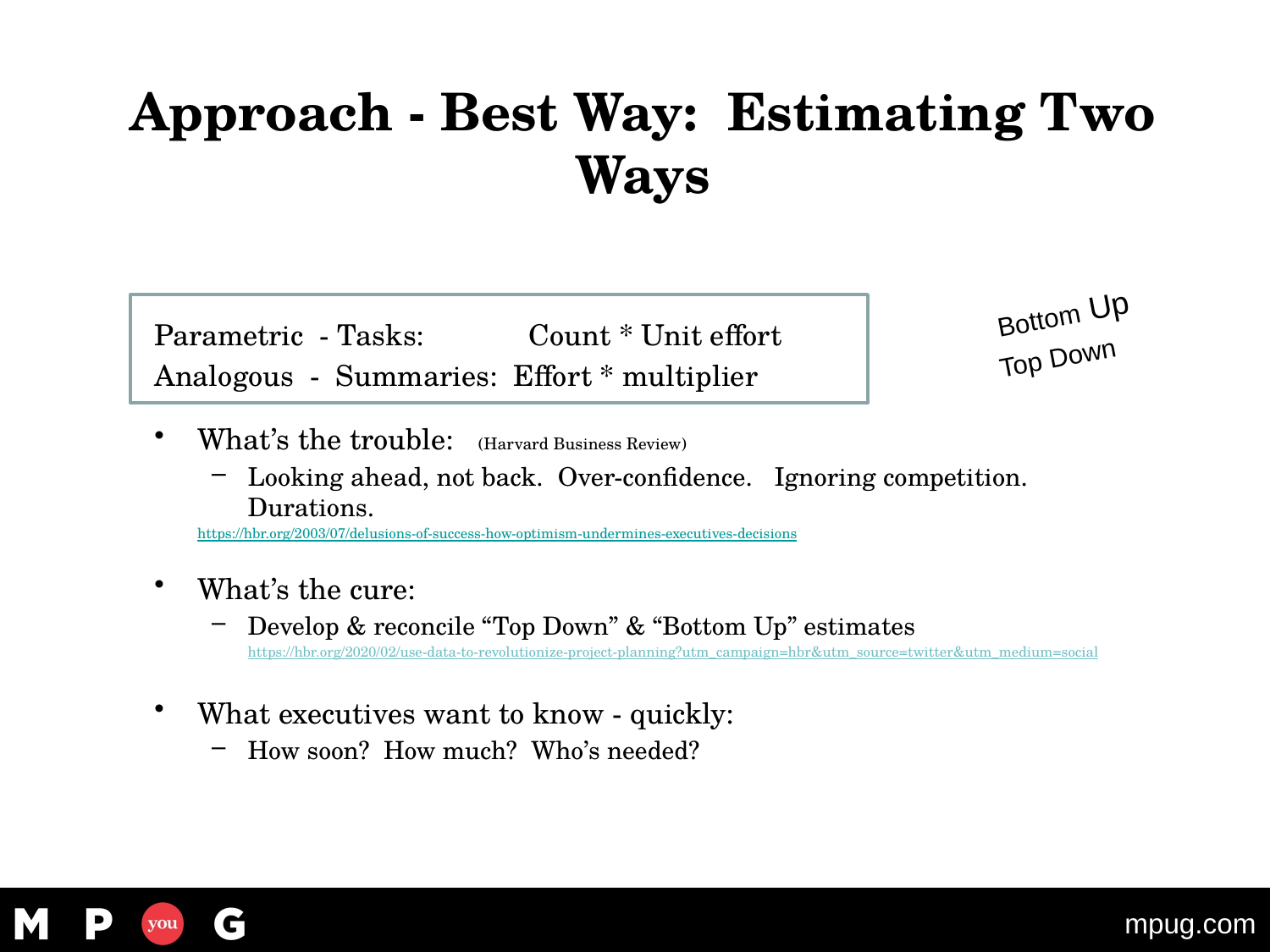

©  Oliver D Gildersleeve, Jr 2020
3
# Approach - Best Way:  Estimating Two Ways
Bottom Up

Parametric  - Tasks:             Count * Unit effort
Analogous  -  Summaries:  Effort * multiplier

What’s the trouble:   (Harvard Business Review)
Looking ahead, not back.  Over-confidence.   Ignoring competition.  Durations.
https://hbr.org/2003/07/delusions-of-success-how-optimism-undermines-executives-decisions

What’s the cure:
Develop & reconcile “Top Down” & “Bottom Up” estimates
https://hbr.org/2020/02/use-data-to-revolutionize-project-planning?utm_campaign=hbr&utm_source=twitter&utm_medium=social

What executives want to know - quickly:
How soon?  How much?  Who’s needed?

Top Down